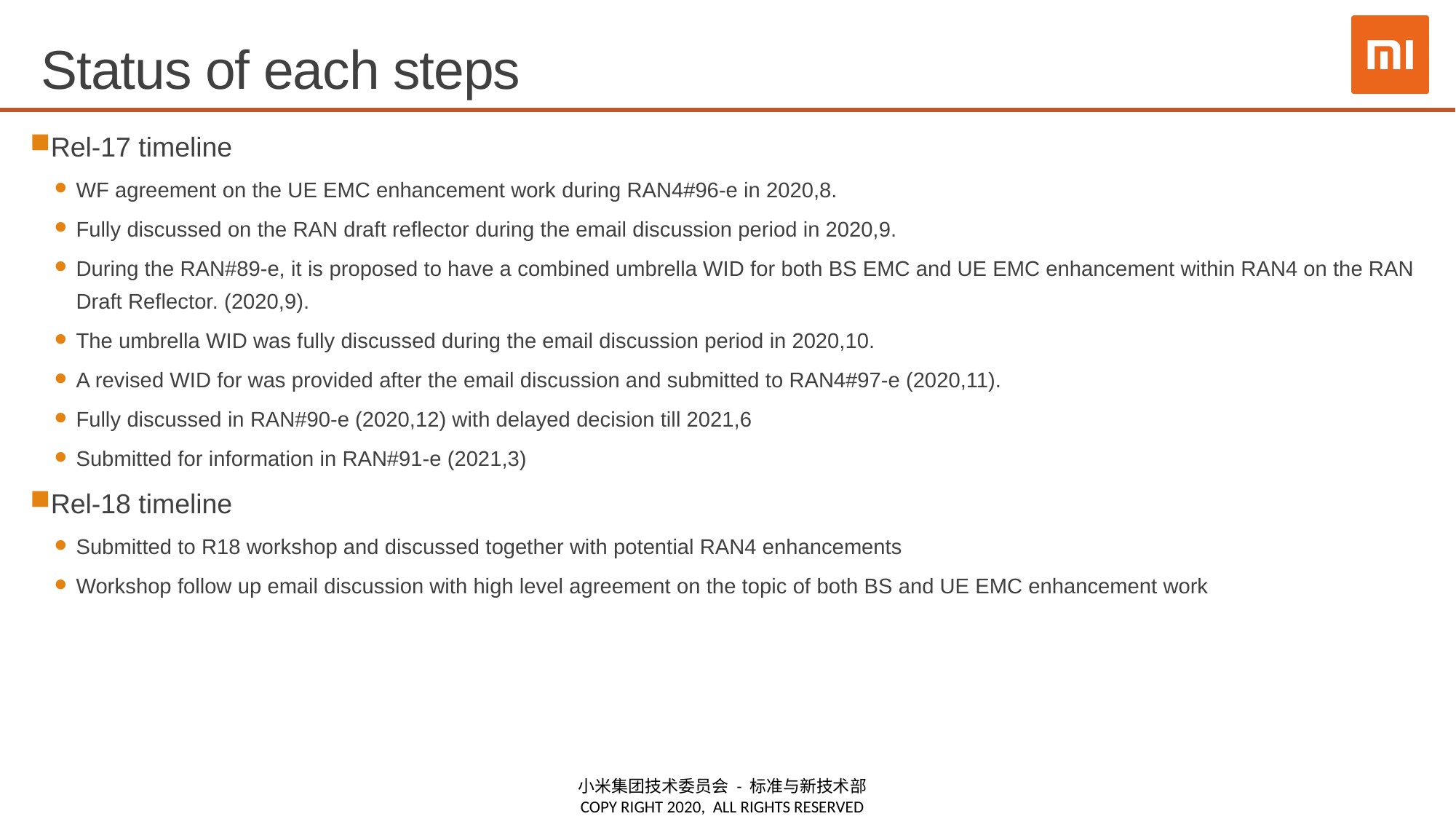

# Status of each steps
Rel-17 timeline
WF agreement on the UE EMC enhancement work during RAN4#96-e in 2020,8.
Fully discussed on the RAN draft reflector during the email discussion period in 2020,9.
During the RAN#89-e, it is proposed to have a combined umbrella WID for both BS EMC and UE EMC enhancement within RAN4 on the RAN Draft Reflector. (2020,9).
The umbrella WID was fully discussed during the email discussion period in 2020,10.
A revised WID for was provided after the email discussion and submitted to RAN4#97-e (2020,11).
Fully discussed in RAN#90-e (2020,12) with delayed decision till 2021,6
Submitted for information in RAN#91-e (2021,3)
Rel-18 timeline
Submitted to R18 workshop and discussed together with potential RAN4 enhancements
Workshop follow up email discussion with high level agreement on the topic of both BS and UE EMC enhancement work